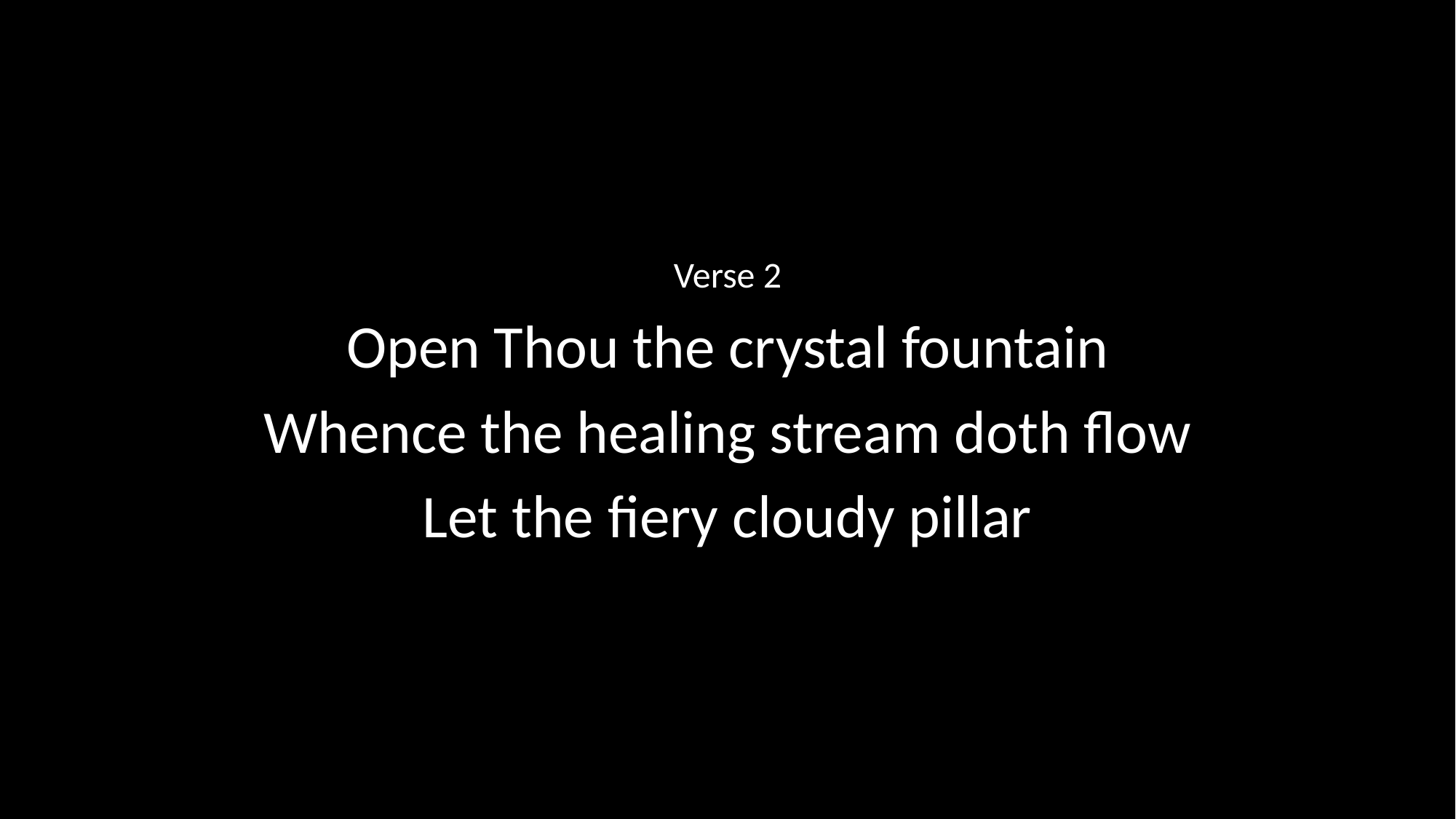

Verse 2
Open Thou the crystal fountain
Whence the healing stream doth flow
Let the fiery cloudy pillar